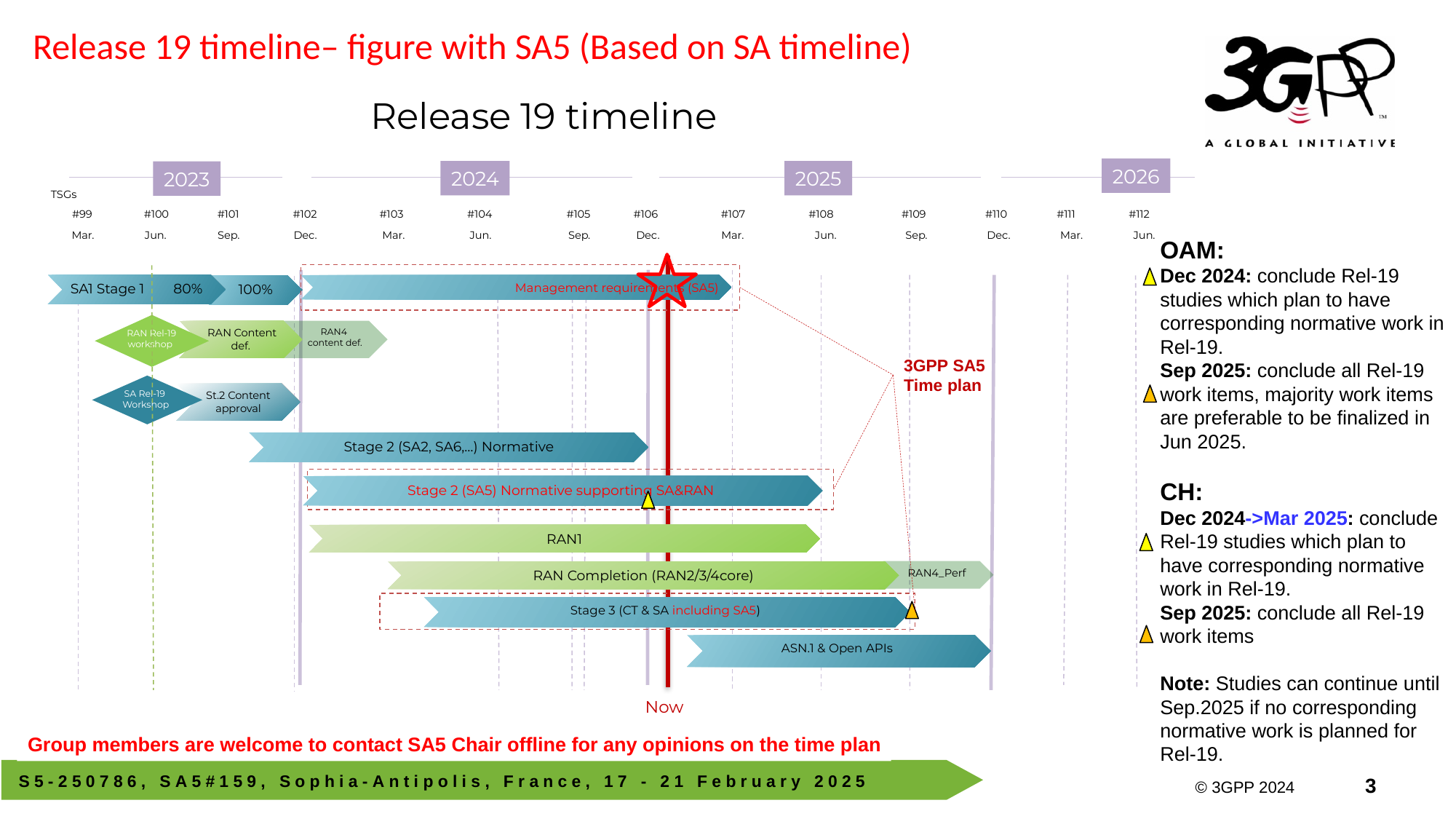

Release 19 timeline– figure with SA5 (Based on SA timeline)
Release 19 timeline
2026
2024
2025
2023
TSGs
#99
#100
#101
#102
#103
#104
#105
#106
#107
#108
#109
#110
#111
#112
Mar.
Jun.
Sep.
Dec.
Mar.
Jun.
Sep.
Dec.
Mar.
Jun.
Sep.
Dec.
Mar.
Jun.
OAM:
Dec 2024: conclude Rel-19 studies which plan to have corresponding normative work in Rel-19.
Sep 2025: conclude all Rel-19 work items, majority work items are preferable to be finalized in Jun 2025.

CH:
Dec 2024->Mar 2025: conclude Rel-19 studies which plan to have corresponding normative work in Rel-19.
Sep 2025: conclude all Rel-19 work items

Note: Studies can continue until Sep.2025 if no corresponding normative work is planned for Rel-19.

SA1 Stage 1        80%
Management requirements (SA5)
100%

 RAN Content def.
RAN4
content def.
 RAN Rel-19 workshop
3GPP SA5
Time plan

SA Rel-19
Workshop
St.2 Content approval

Stage 2 (SA2, SA6,…) Normative

Stage 2 (SA5) Normative supporting SA&RAN

RAN1

RAN4_Perf
RAN Completion (RAN2/3/4core)

Stage 3 (CT & SA including SA5)

ASN.1 & Open APIs
Now
Group members are welcome to contact SA5 Chair offline for any opinions on the time plan